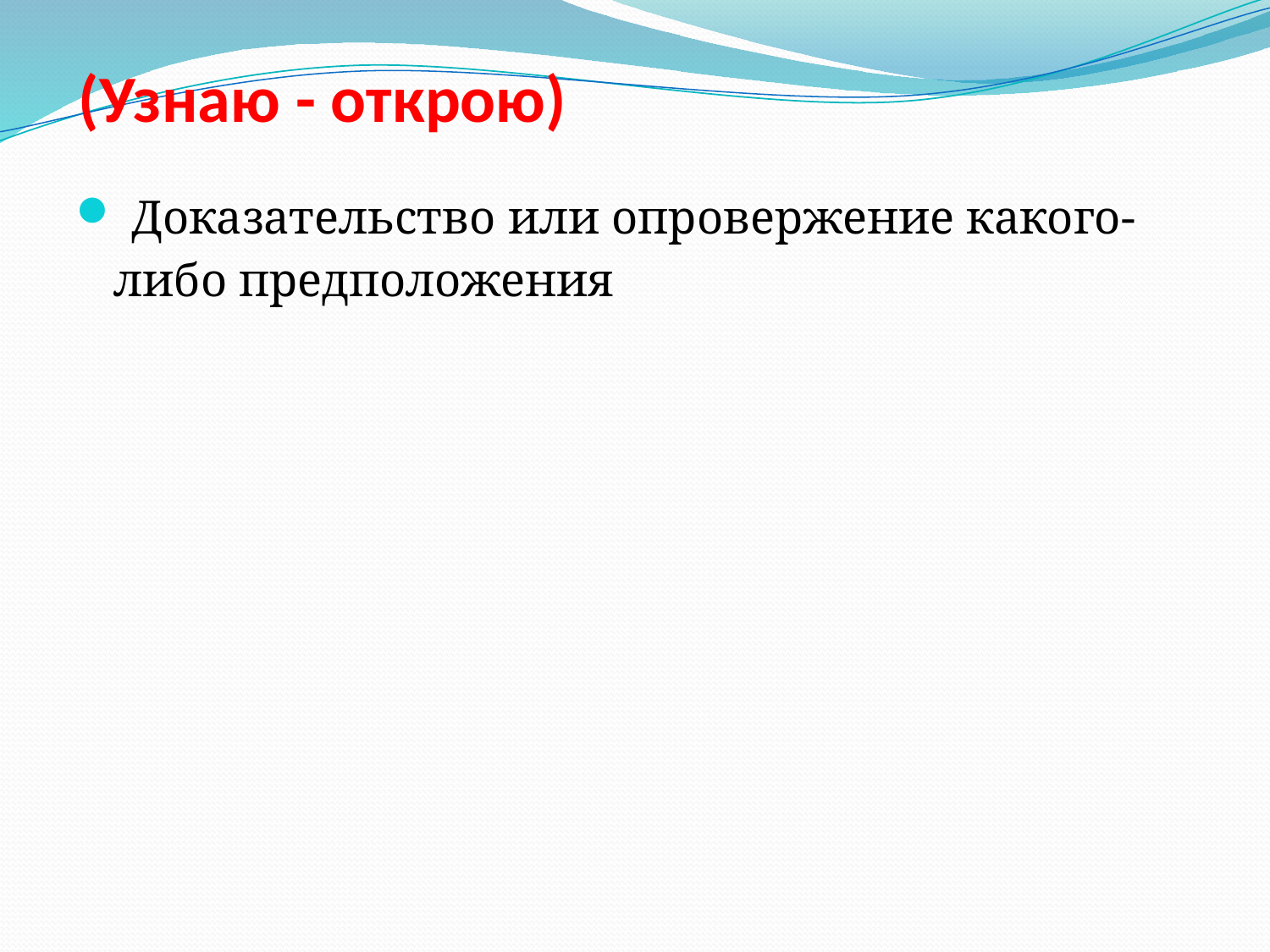

# (Узнаю - открою)
 Доказательство или опровержение какого-либо предположения